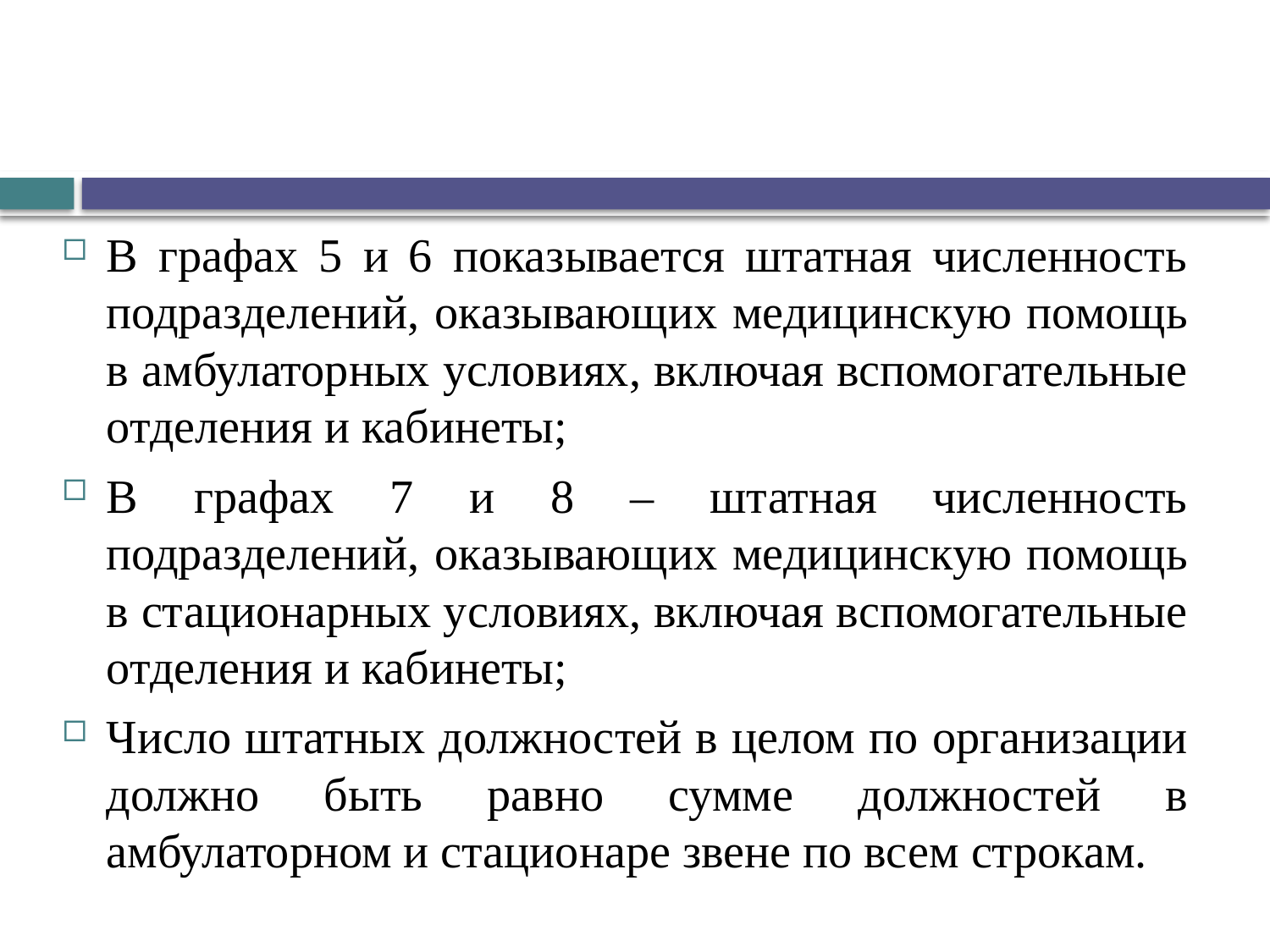

В графах 5 и 6 показывается штатная численность подразделений, оказывающих медицинскую помощь в амбулаторных условиях, включая вспомогательные отделения и кабинеты;
В графах 7 и 8 – штатная численность подразделений, оказывающих медицинскую помощь в стационарных условиях, включая вспомогательные отделения и кабинеты;
Число штатных должностей в целом по организации должно быть равно сумме должностей в амбулаторном и стационаре звене по всем строкам.